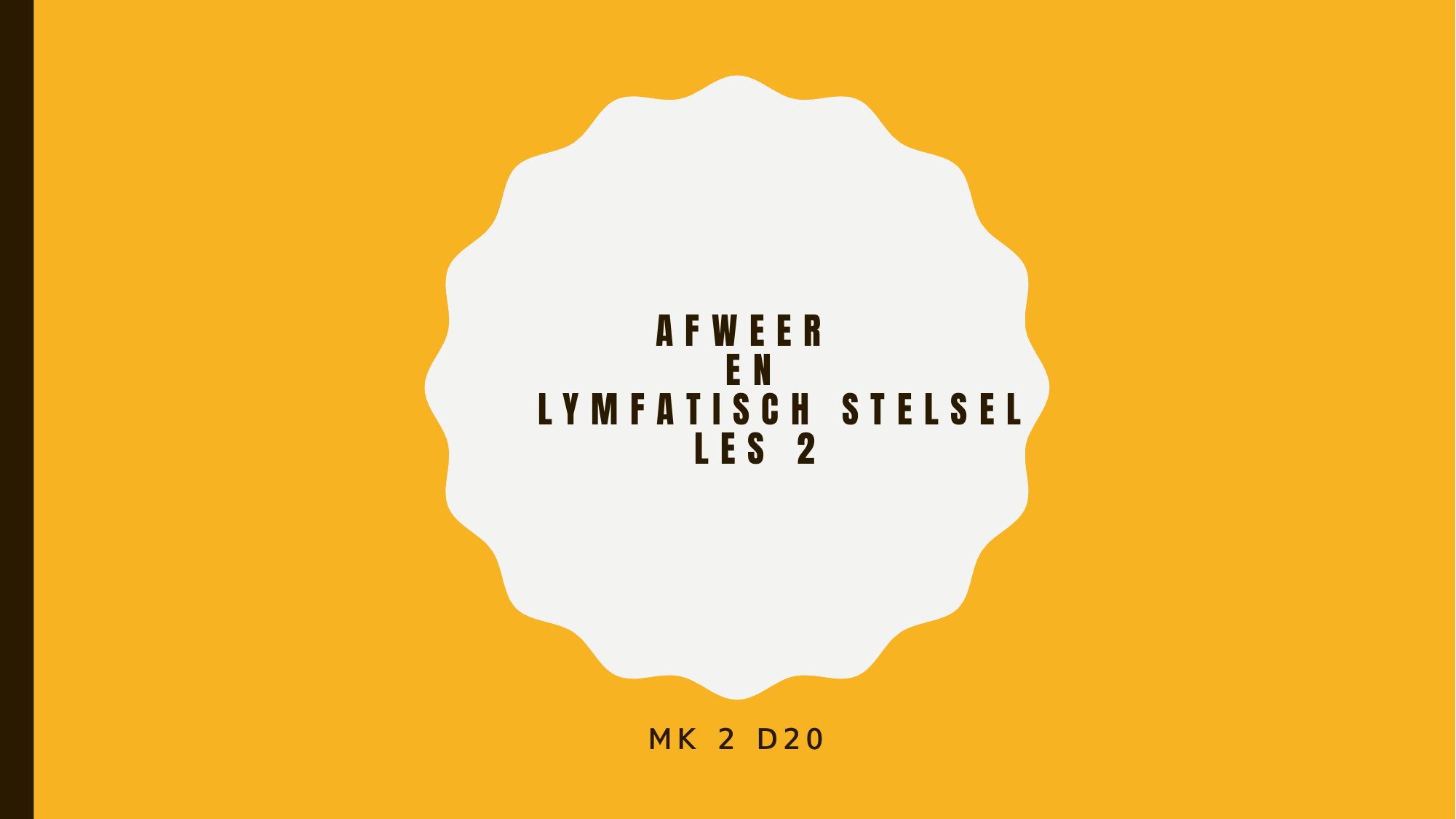

# Afweer en lymfatisch stelsel les 2
MK 2 D20